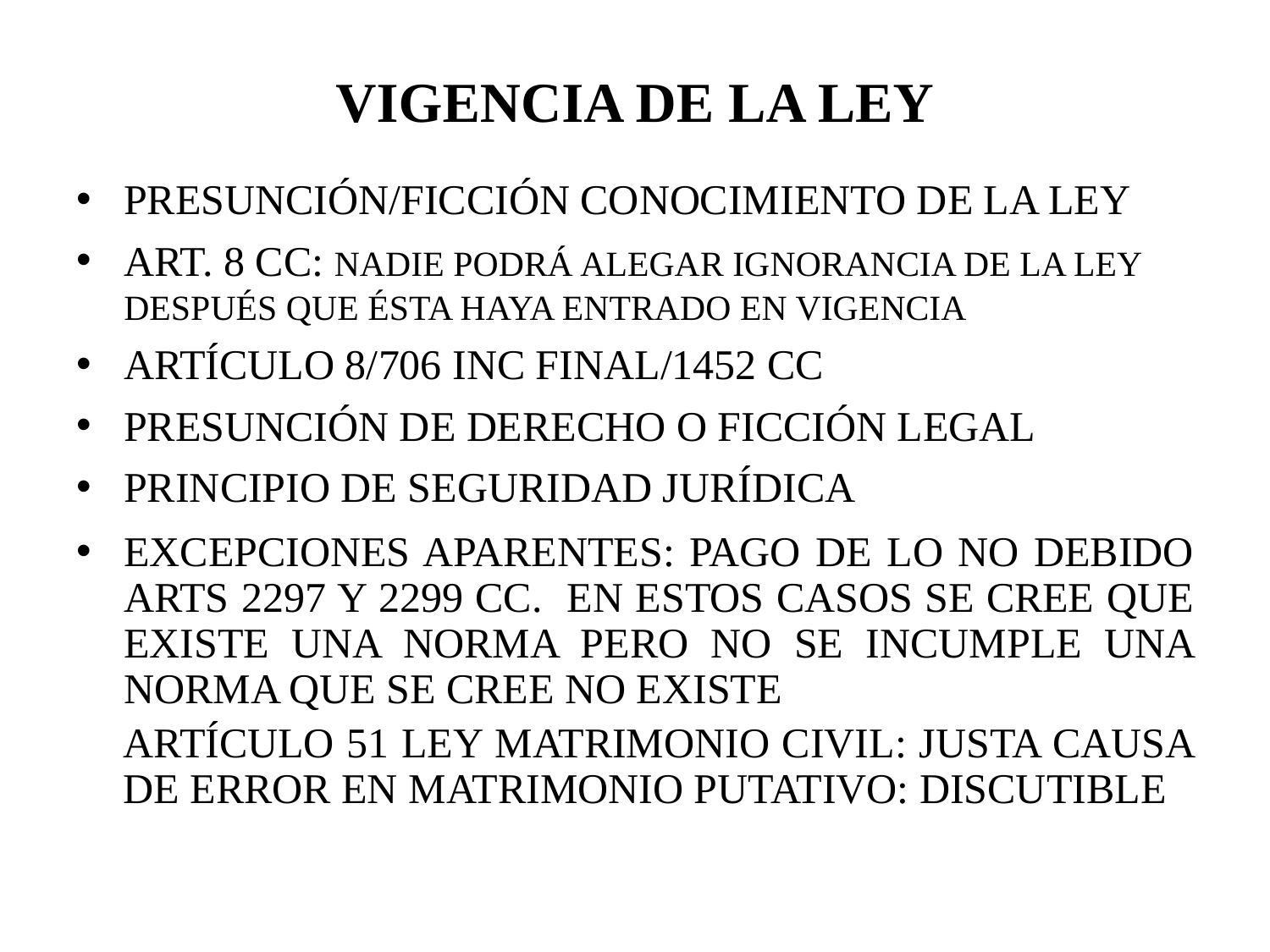

# VIGENCIA DE LA LEY
PRESUNCIÓN/FICCIÓN CONOCIMIENTO DE LA LEY
ART. 8 CC: NADIE PODRÁ ALEGAR IGNORANCIA DE LA LEY DESPUÉS QUE ÉSTA HAYA ENTRADO EN VIGENCIA
ARTÍCULO 8/706 INC FINAL/1452 CC
PRESUNCIÓN DE DERECHO O FICCIÓN LEGAL
PRINCIPIO DE SEGURIDAD JURÍDICA
EXCEPCIONES APARENTES: PAGO DE LO NO DEBIDO ARTS 2297 Y 2299 CC.  EN ESTOS CASOS SE CREE QUE EXISTE UNA NORMA PERO NO SE INCUMPLE UNA NORMA QUE SE CREE NO EXISTE
ARTÍCULO 51 LEY MATRIMONIO CIVIL: JUSTA CAUSA DE ERROR EN MATRIMONIO PUTATIVO: DISCUTIBLE